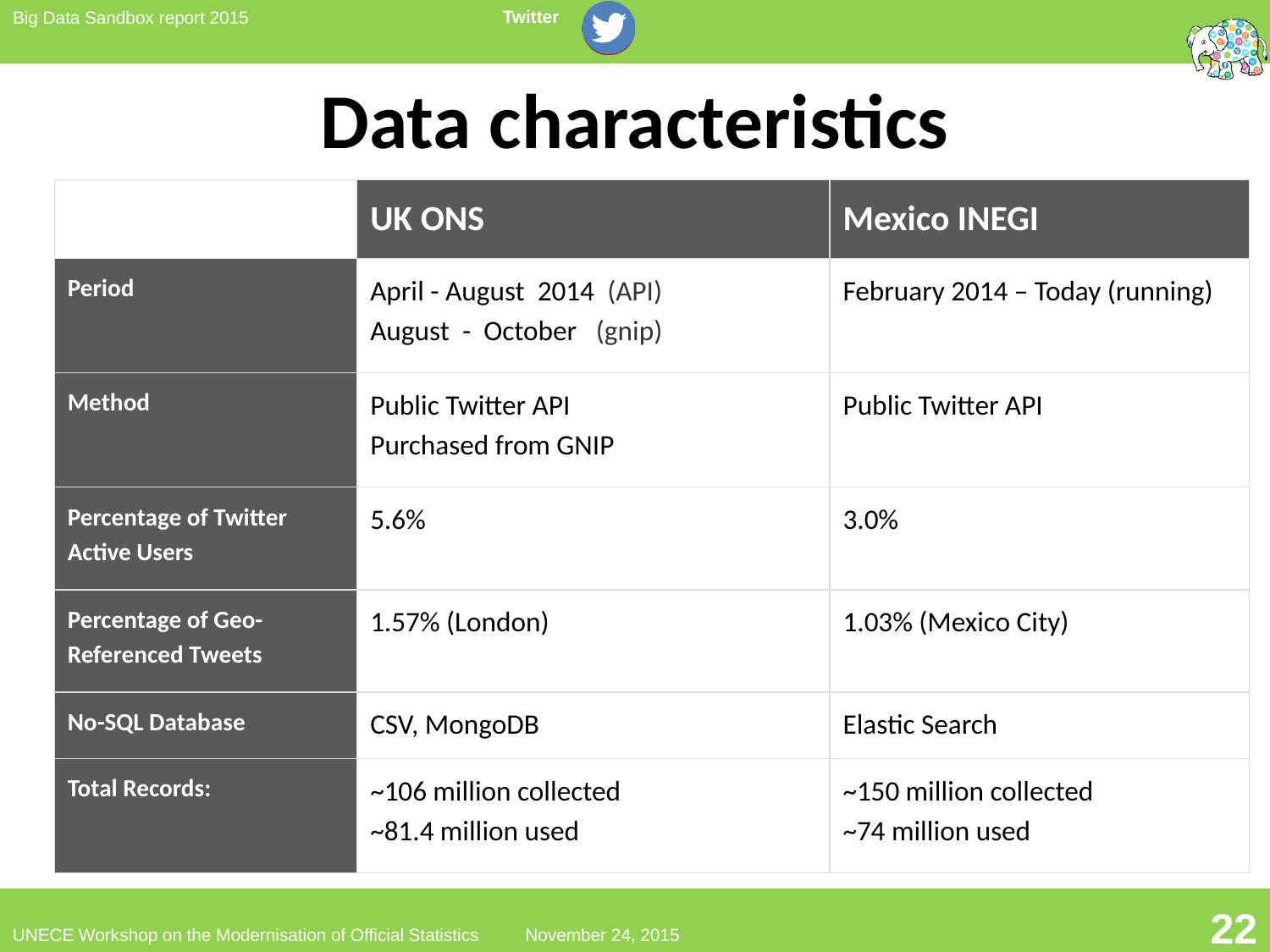

# Data characteristics
|  | UK ONS | Mexico INEGI |
| --- | --- | --- |
| Period | April - August 2014 (API) August - October (gnip) | February 2014 – Today (running) |
| Method | Public Twitter API Purchased from GNIP | Public Twitter API |
| Percentage of Twitter Active Users | 5.6% | 3.0% |
| Percentage of Geo-Referenced Tweets | 1.57% (London) | 1.03% (Mexico City) |
| No-SQL Database | CSV, MongoDB | Elastic Search |
| Total Records: | ~106 million collected ~81.4 million used | ~150 million collected ~74 million used |

3
22